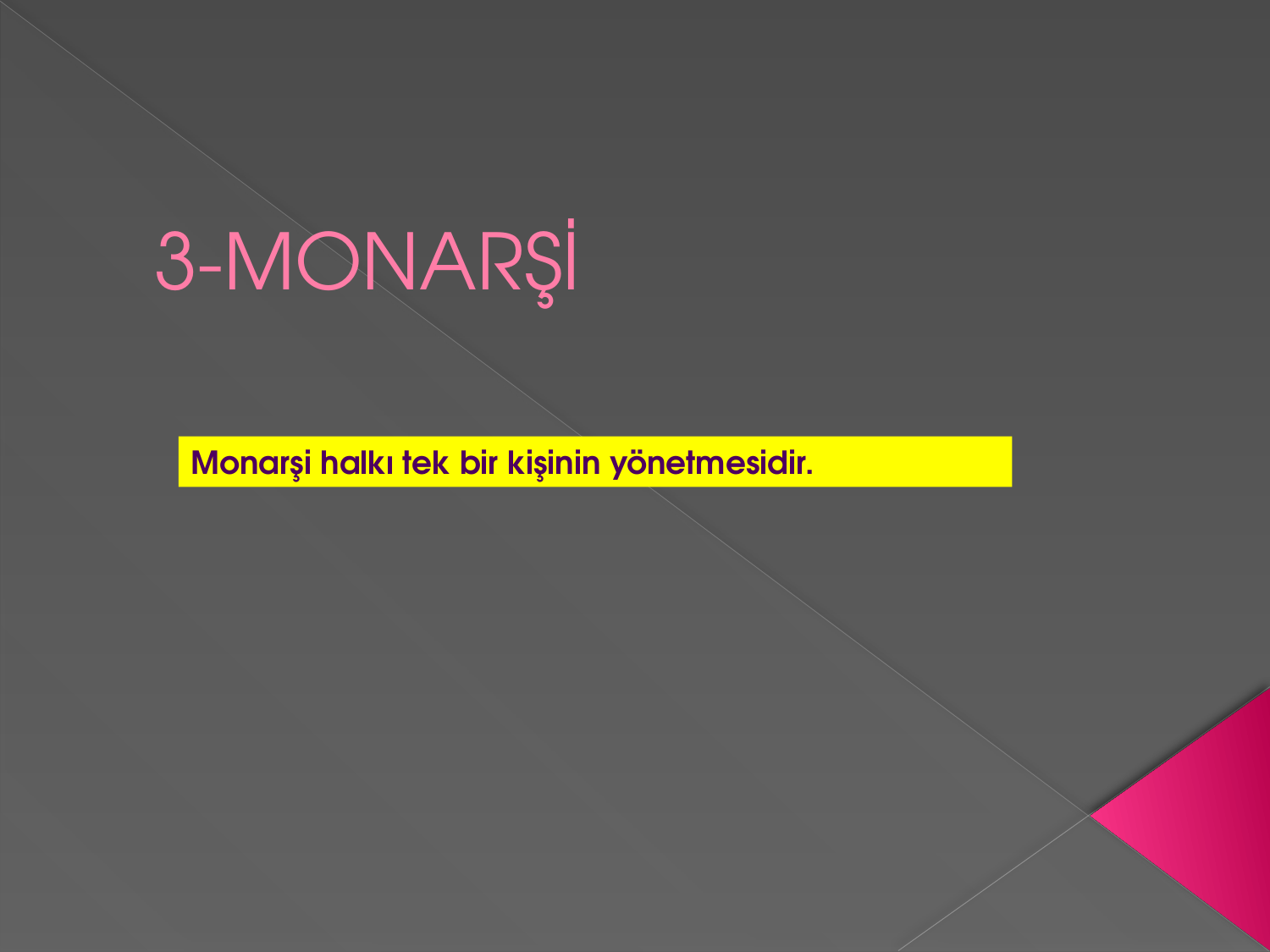

# 3-MONARŞİ
Monarşi halkı tek bir kişinin yönetmesidir.